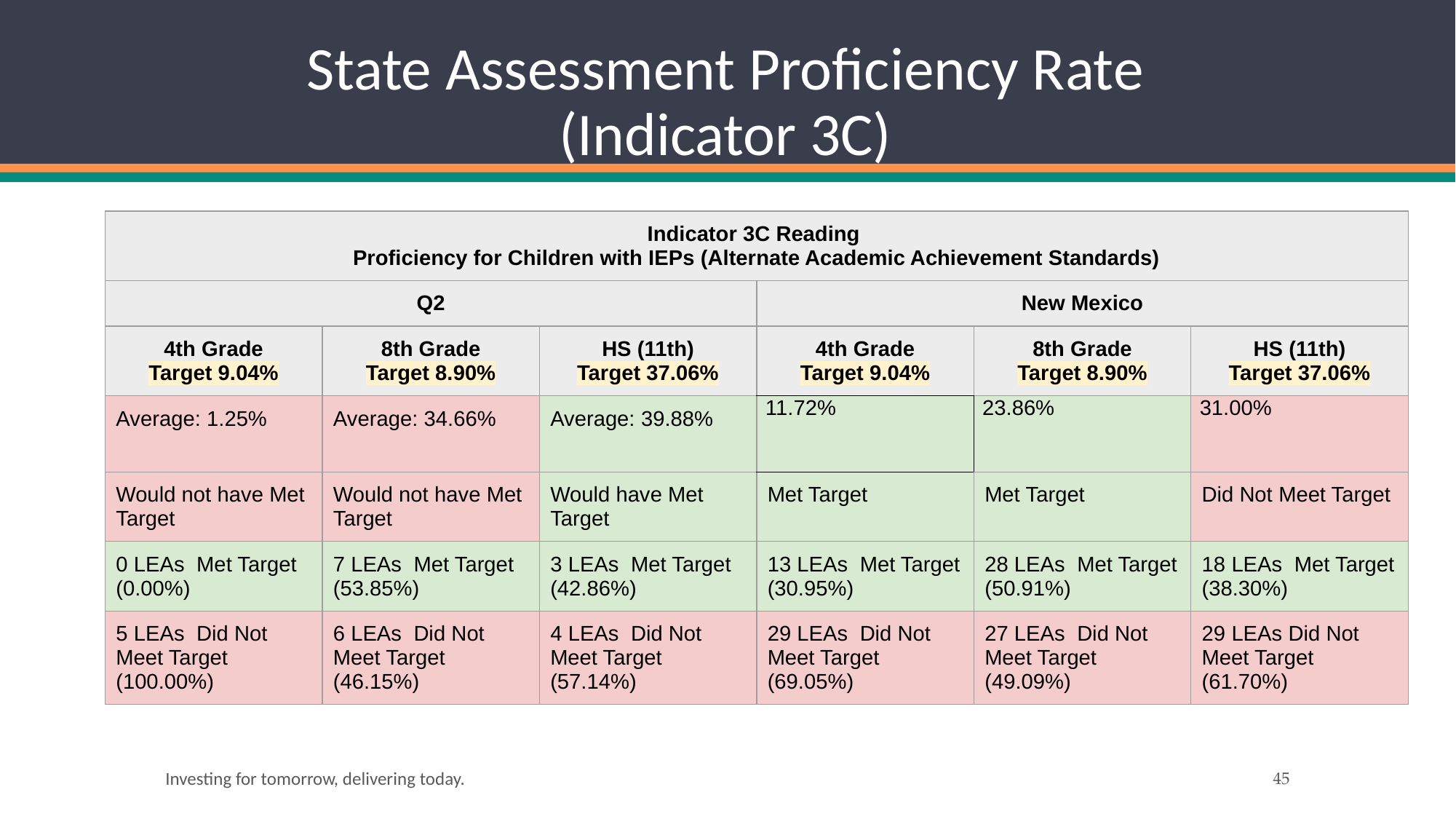

# State Assessment Proficiency Rate (Indicator 3C)
| Indicator 3C Reading Proficiency for Children with IEPs (Alternate Academic Achievement Standards) |  |  |  |  |  |
| --- | --- | --- | --- | --- | --- |
| Q2 |  |  | New Mexico |  |  |
| 4th Grade Target 9.04% | 8th Grade Target 8.90% | HS (11th) Target 37.06% | 4th Grade Target 9.04% | 8th Grade Target 8.90% | HS (11th) Target 37.06% |
| Average: 1.25% | Average: 34.66% | Average: 39.88% | 11.72% | 23.86% | 31.00% |
| Would not have Met Target | Would not have Met Target | Would have Met Target | Met Target | Met Target | Did Not Meet Target |
| 0 LEAs Met Target (0.00%) | 7 LEAs Met Target (53.85%) | 3 LEAs Met Target (42.86%) | 13 LEAs Met Target (30.95%) | 28 LEAs Met Target (50.91%) | 18 LEAs Met Target (38.30%) |
| 5 LEAs Did Not Meet Target (100.00%) | 6 LEAs Did Not Meet Target (46.15%) | 4 LEAs Did Not Meet Target (57.14%) | 29 LEAs Did Not Meet Target (69.05%) | 27 LEAs Did Not Meet Target (49.09%) | 29 LEAs Did Not Meet Target (61.70%) |
Investing for tomorrow, delivering today.
45